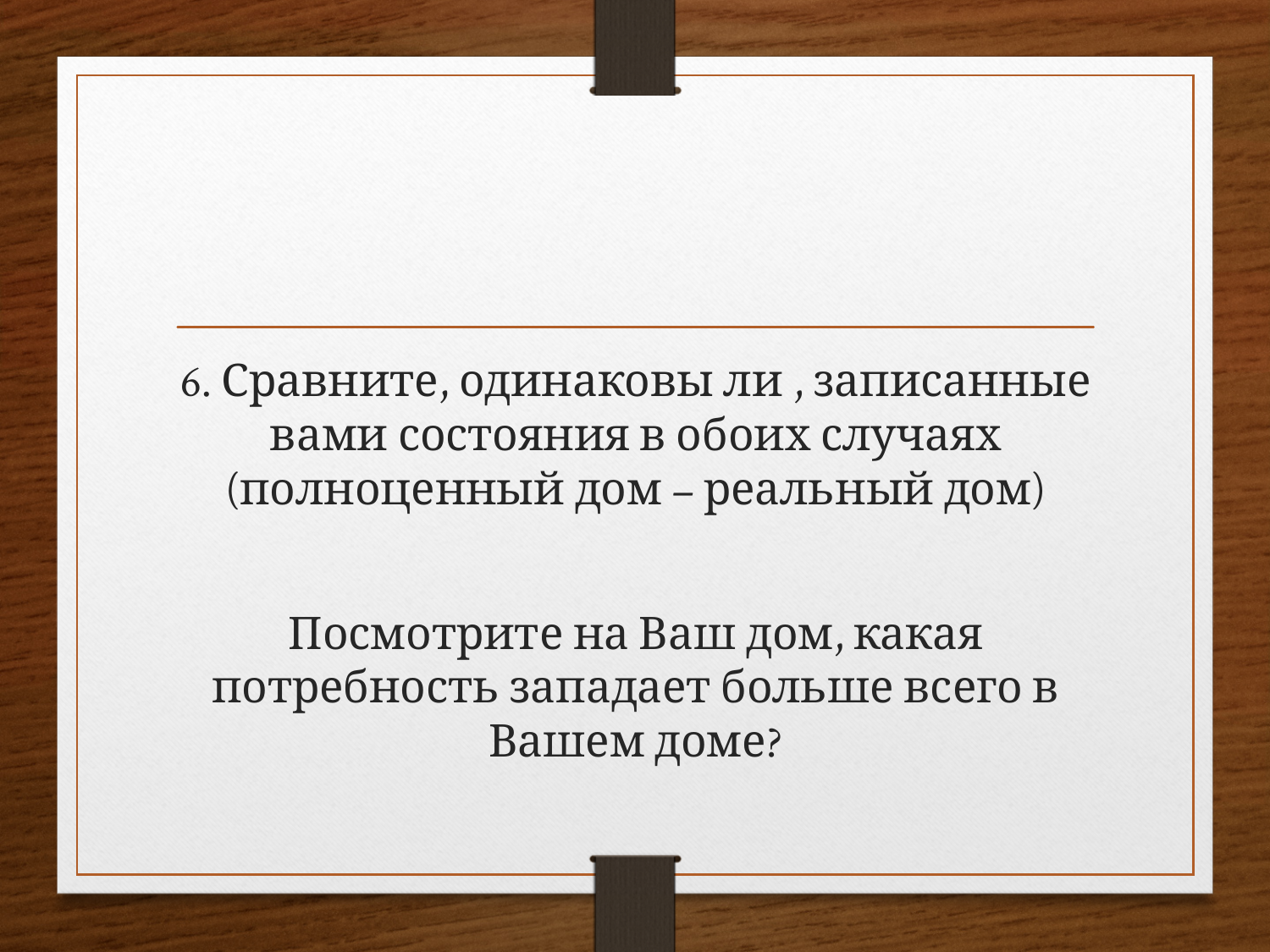

6. Сравните, одинаковы ли , записанные вами состояния в обоих случаях (полноценный дом – реальный дом)

Посмотрите на Ваш дом, какая потребность западает больше всего в Вашем доме?